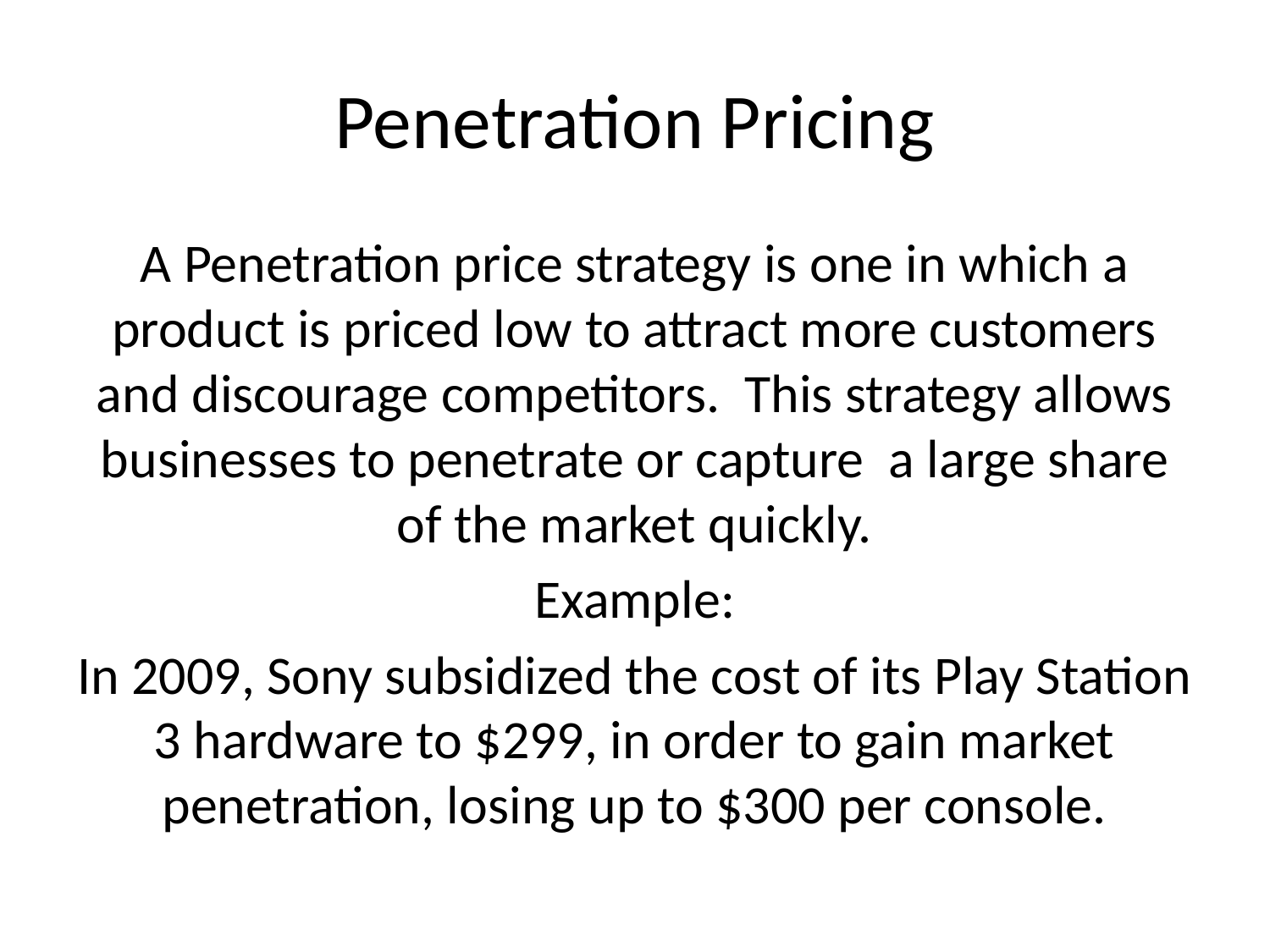

# Penetration Pricing
A Penetration price strategy is one in which a product is priced low to attract more customers and discourage competitors.  This strategy allows businesses to penetrate or capture  a large share of the market quickly.
Example:
In 2009, Sony subsidized the cost of its Play Station 3 hardware to $299, in order to gain market penetration, losing up to $300 per console.